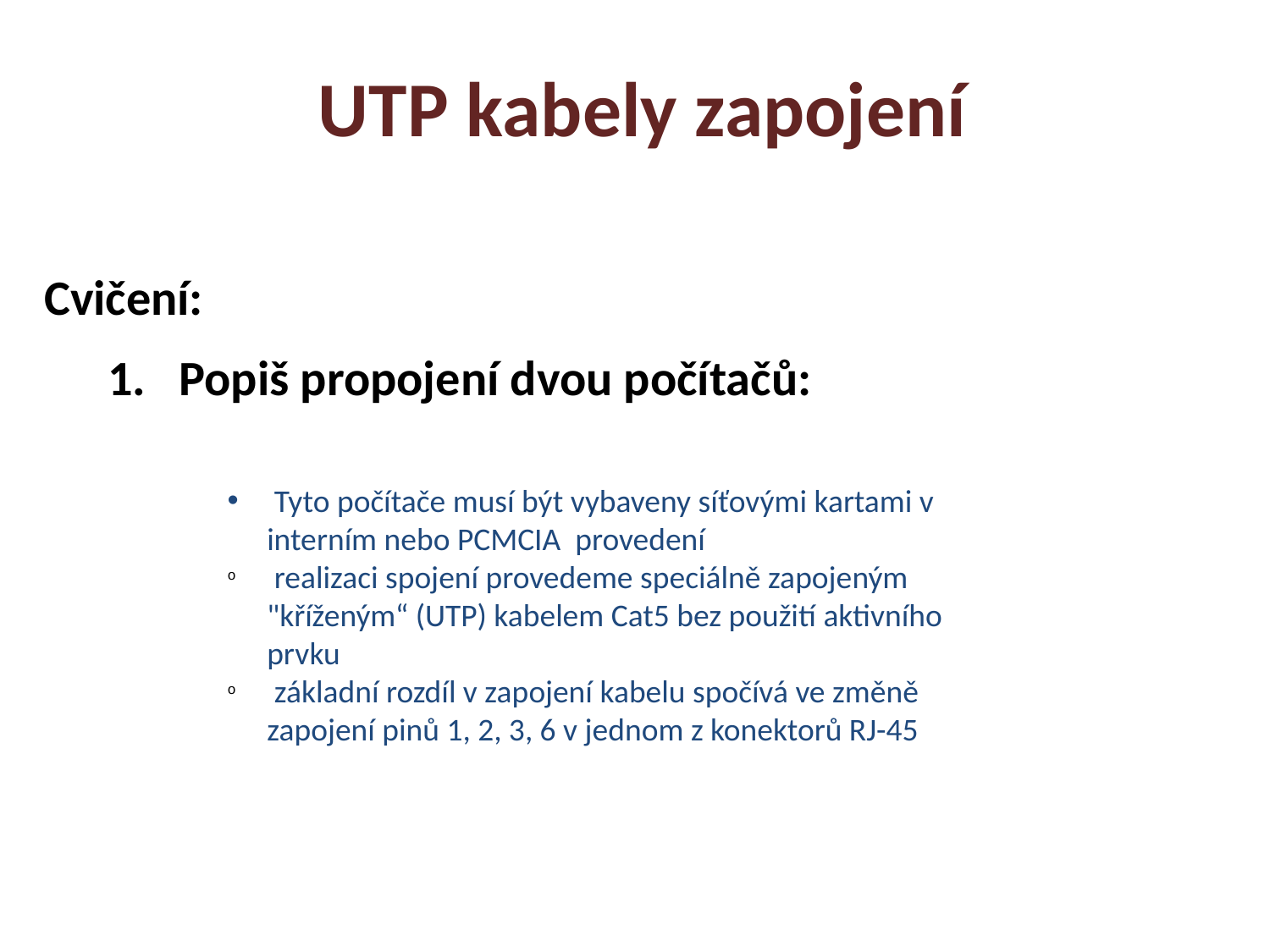

UTP kabely zapojení
Cvičení:
Popiš propojení dvou počítačů:
 Tyto počítače musí být vybaveny síťovými kartami v     interním nebo PCMCIA  provedení
 realizaci spojení provedeme speciálně zapojeným "kříženým“ (UTP) kabelem Cat5 bez použití aktivního prvku
 základní rozdíl v zapojení kabelu spočívá ve změně zapojení pinů 1, 2, 3, 6 v jednom z konektorů RJ-45